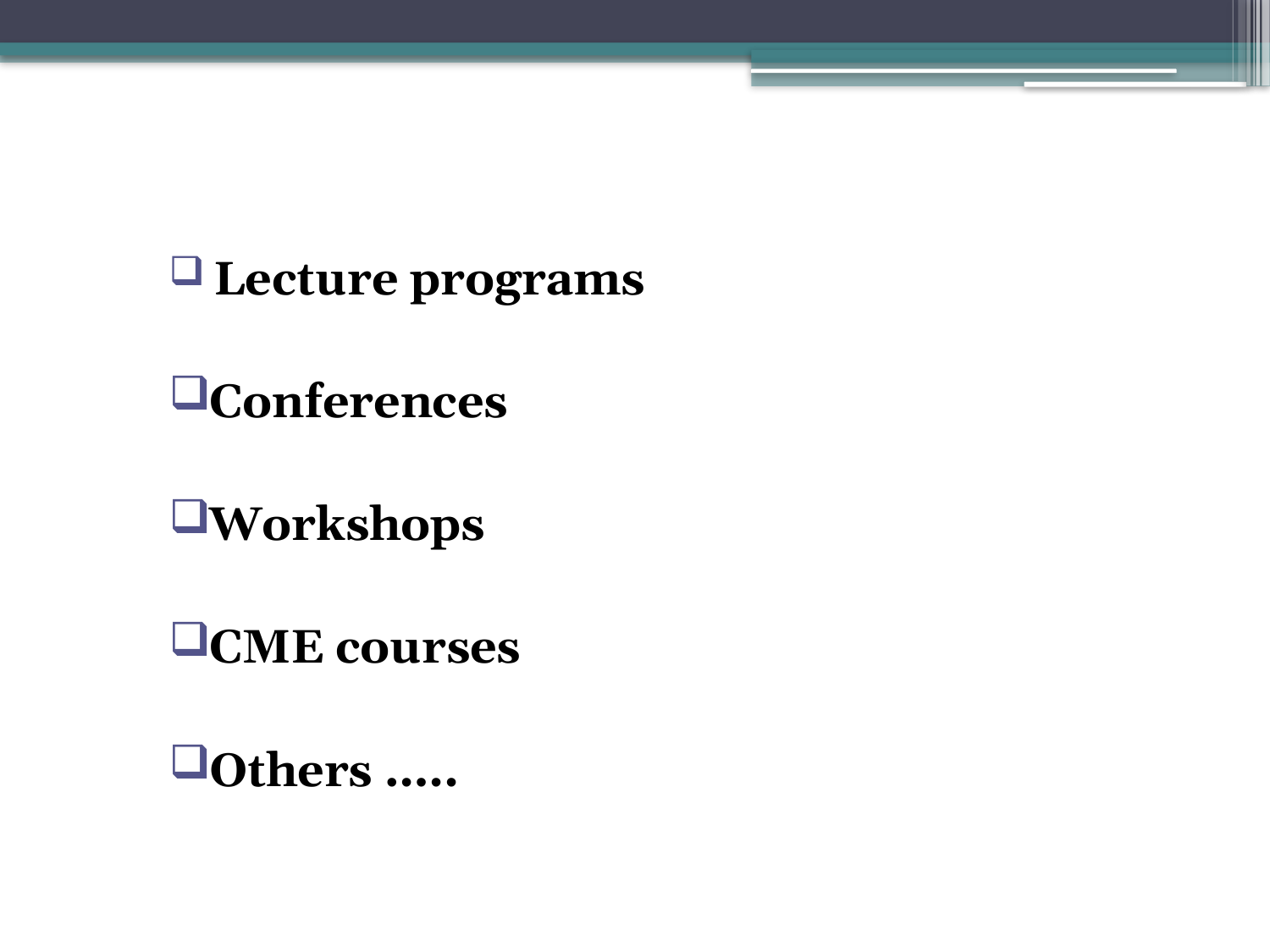

Lecture programs
Conferences
Workshops
CME courses
Others …..